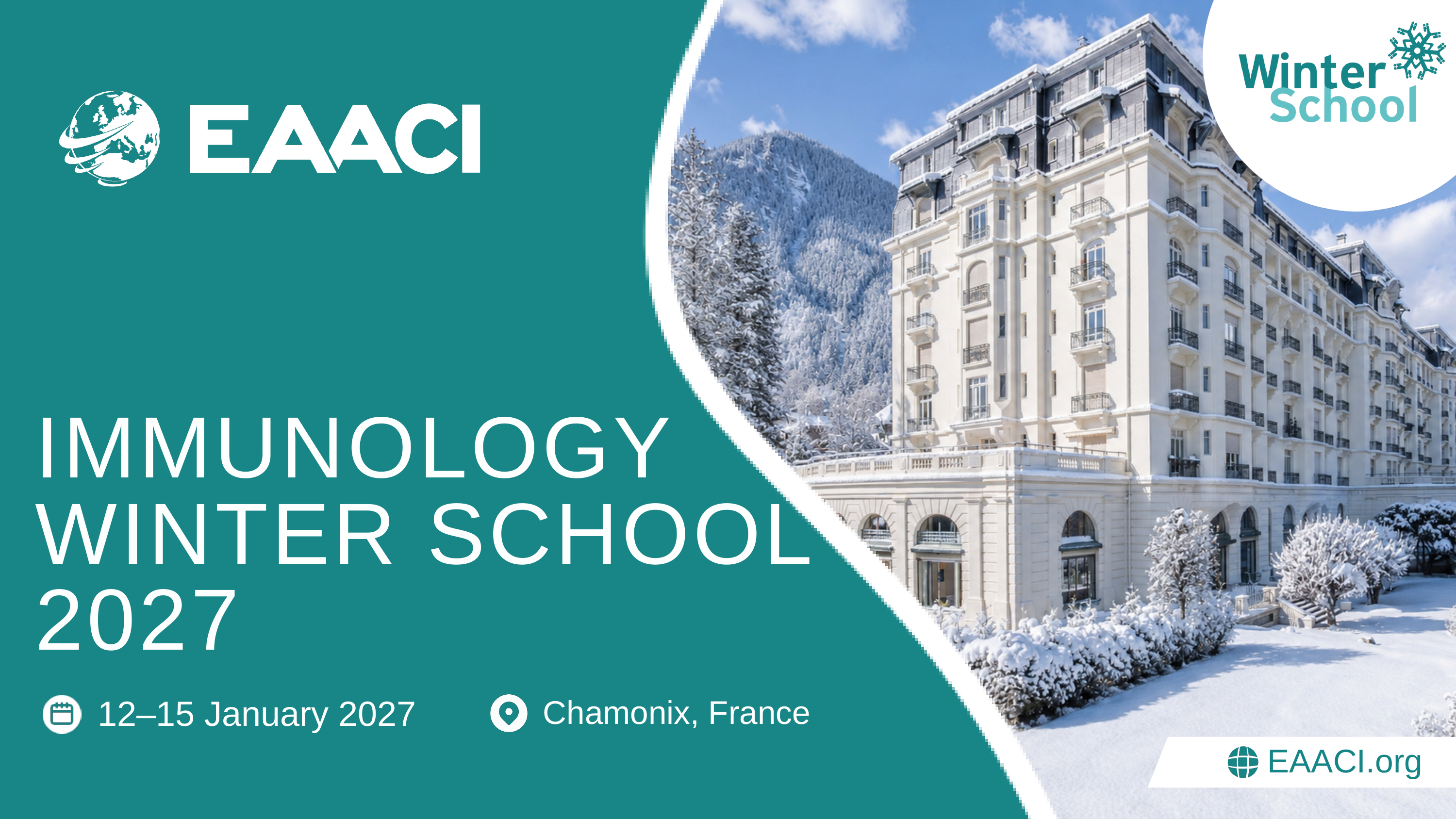

IMMUNOLOGY
WINTER SCHOOL
2027
12–15 January 2027
Chamonix, France

 EAACI.org